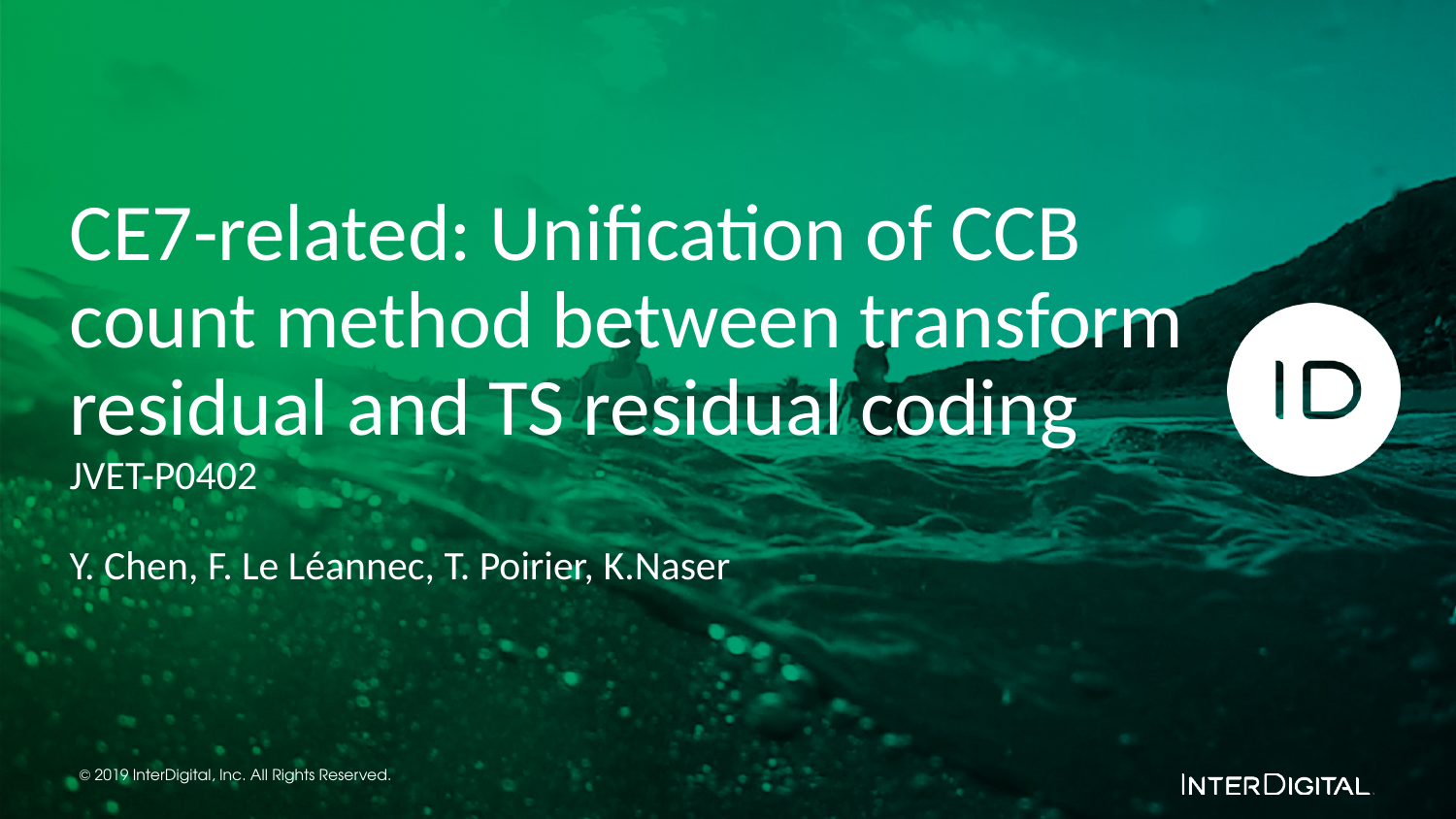

CE7-related: Unification of CCB count method between transform residual and TS residual coding
JVET-P0402

Y. Chen, F. Le Léannec, T. Poirier, K.Naser